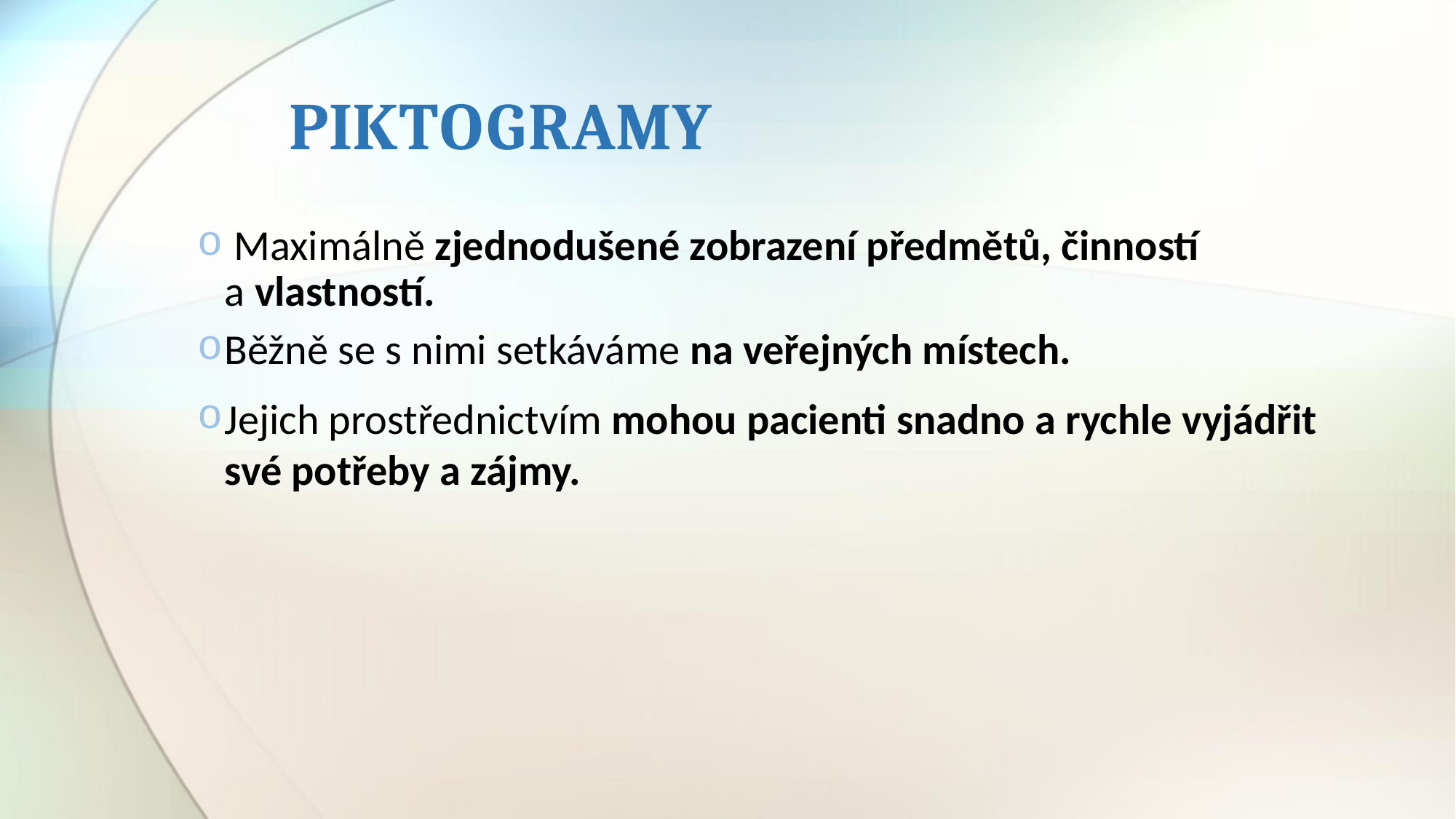

# PIKTOGRAMY
 Maximálně zjednodušené zobrazení předmětů, činností
a vlastností.
Běžně se s nimi setkáváme na veřejných místech.
Jejich prostřednictvím mohou pacienti snadno a rychle vyjádřit své potřeby a zájmy.